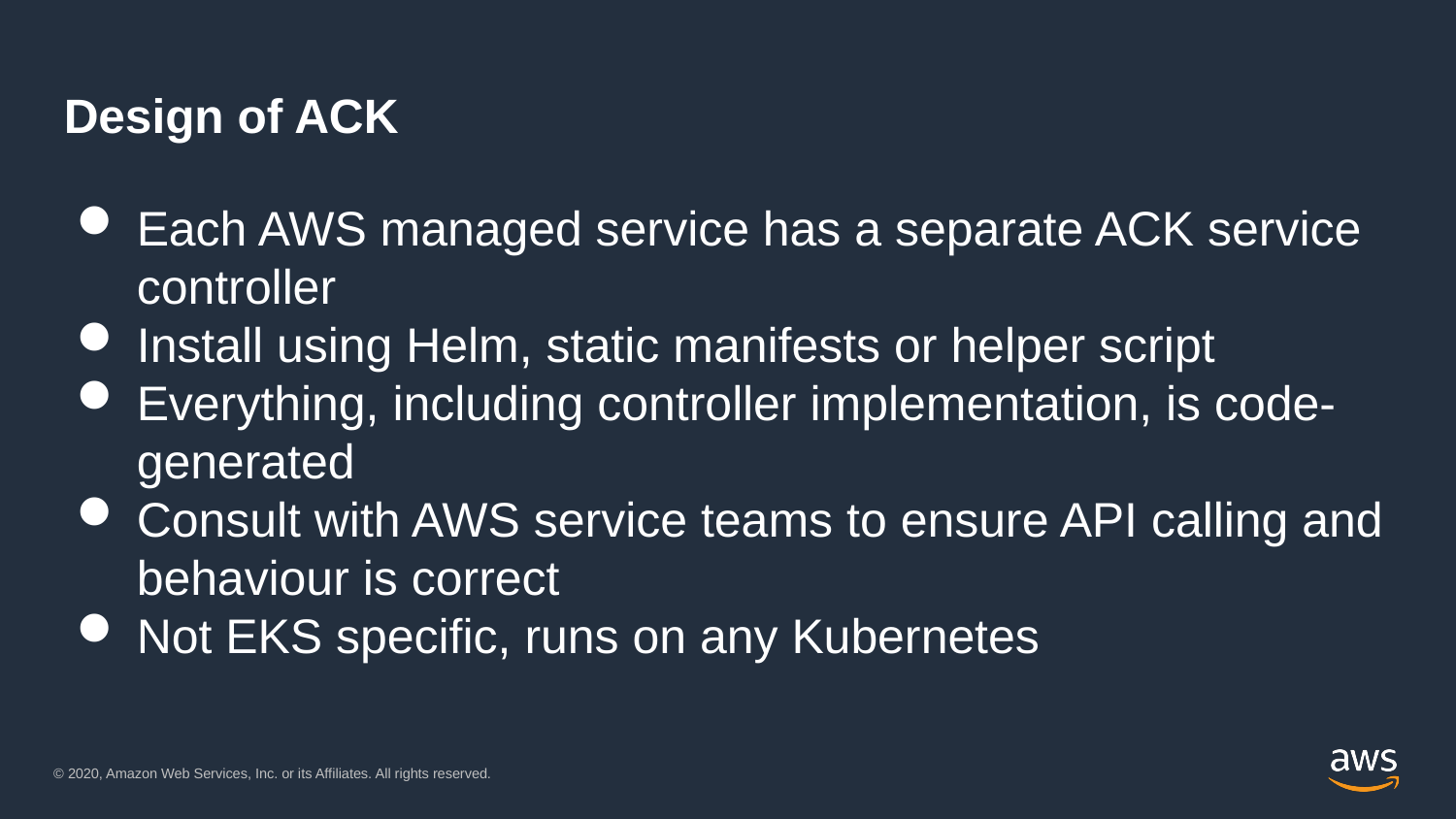

Design of ACK
Each AWS managed service has a separate ACK service controller
Install using Helm, static manifests or helper script
Everything, including controller implementation, is code-generated
Consult with AWS service teams to ensure API calling and behaviour is correct
Not EKS specific, runs on any Kubernetes